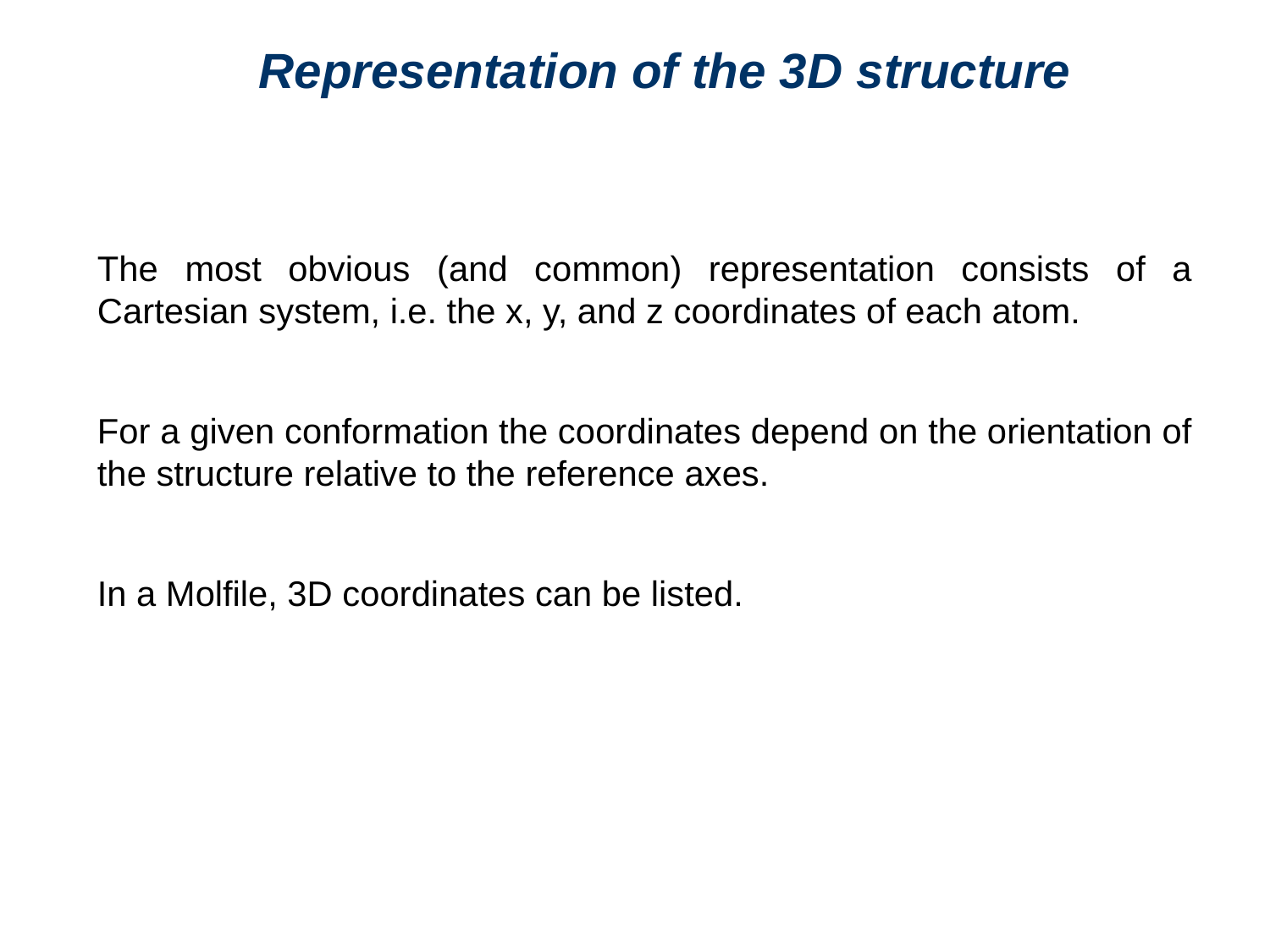

Representation of the 3D structure
The most obvious (and common) representation consists of a Cartesian system, i.e. the x, y, and z coordinates of each atom.

For a given conformation the coordinates depend on the orientation of the structure relative to the reference axes.

In a Molfile, 3D coordinates can be listed.